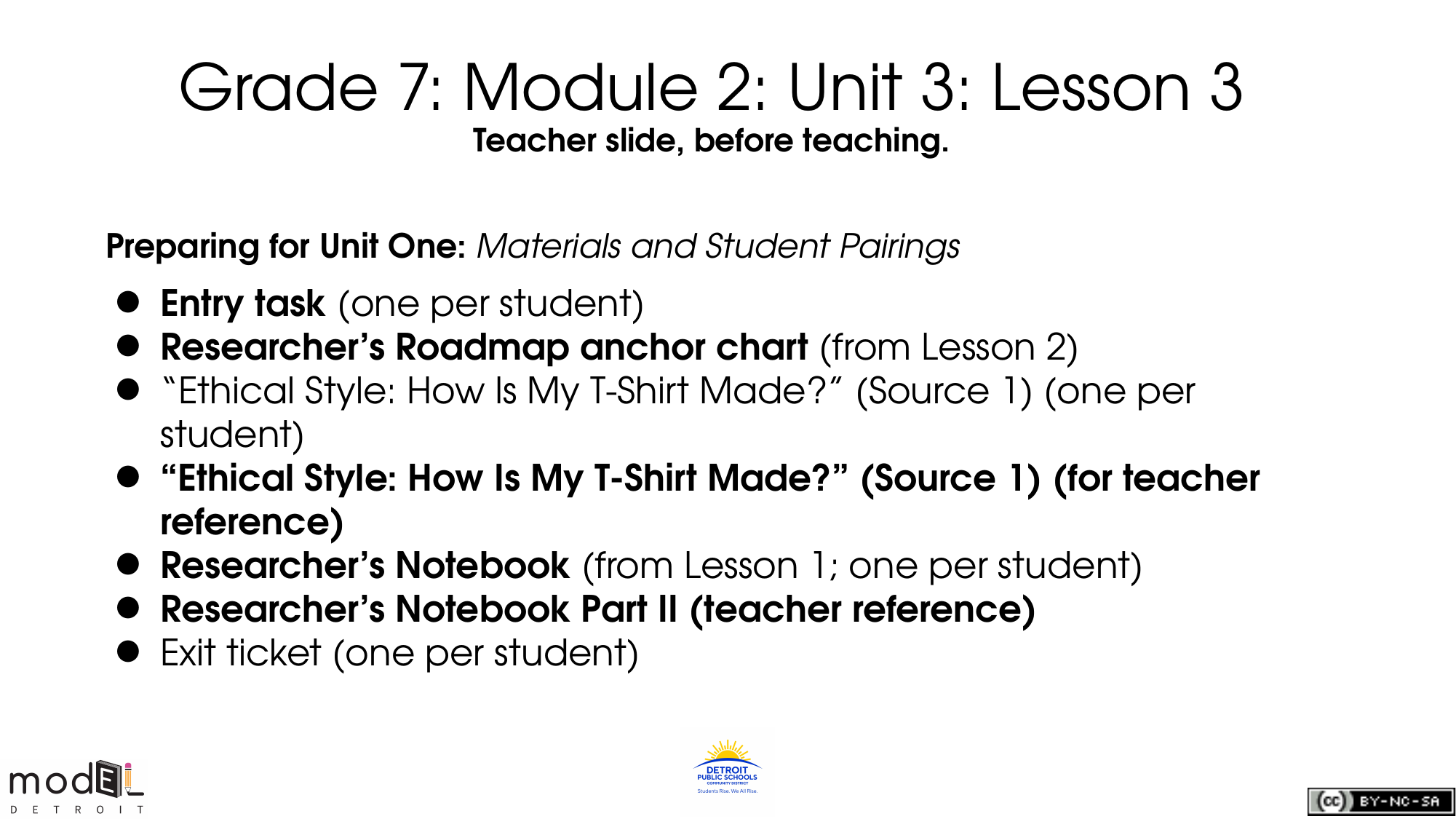

# Grade 7: Module 2: Unit 3: Lesson 3
Teacher slide, before teaching.
Preparing for Unit One: Materials and Student Pairings
Entry task (one per student)
Researcher’s Roadmap anchor chart (from Lesson 2)
“Ethical Style: How Is My T-Shirt Made?” (Source 1) (one per student)
“Ethical Style: How Is My T-Shirt Made?” (Source 1) (for teacher reference)
Researcher’s Notebook (from Lesson 1; one per student)
Researcher’s Notebook Part II (teacher reference)
Exit ticket (one per student)